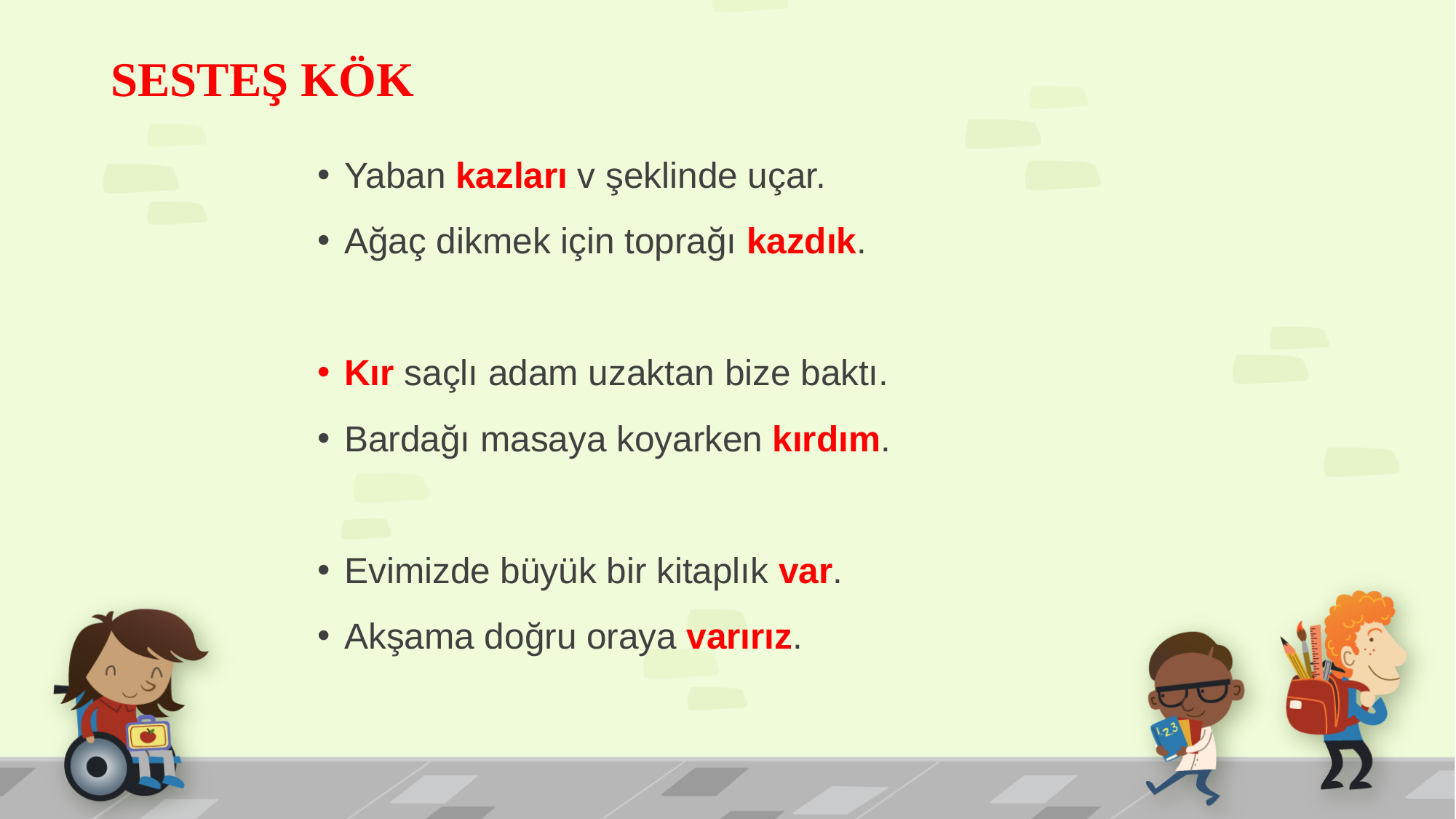

# SESTEŞ KÖK
Yaban kazları v şeklinde uçar.
Ağaç dikmek için toprağı kazdık.

Kır saçlı adam uzaktan bize baktı.
Bardağı masaya koyarken kırdım.

Evimizde büyük bir kitaplık var.
Akşama doğru oraya varırız.